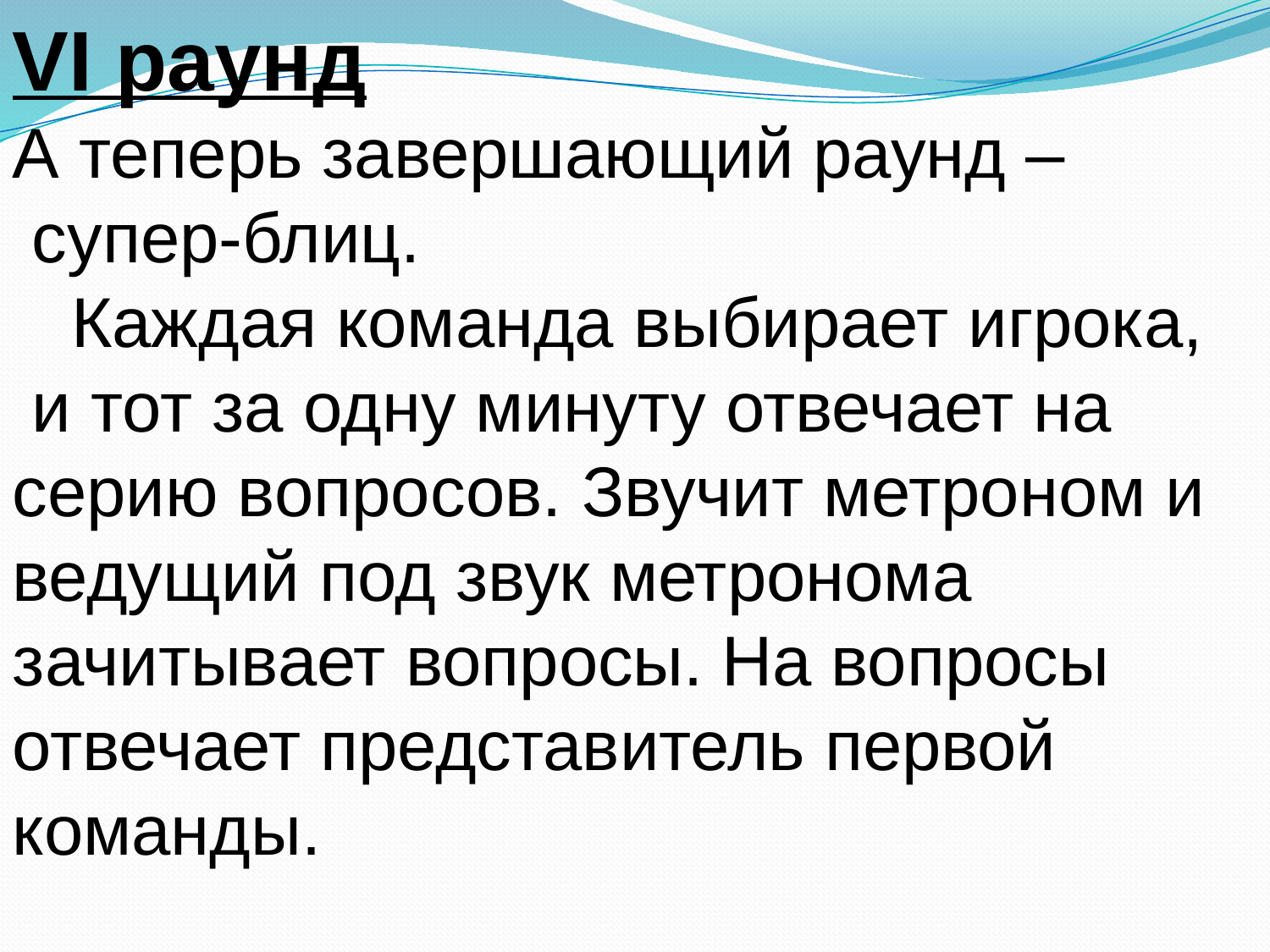

VI раунд
А теперь завершающий раунд –
 супер-блиц.
   Каждая команда выбирает игрока,
 и тот за одну минуту отвечает на серию вопросов. Звучит метроном и ведущий под звук метронома зачитывает вопросы. На вопросы отвечает представитель первой команды.